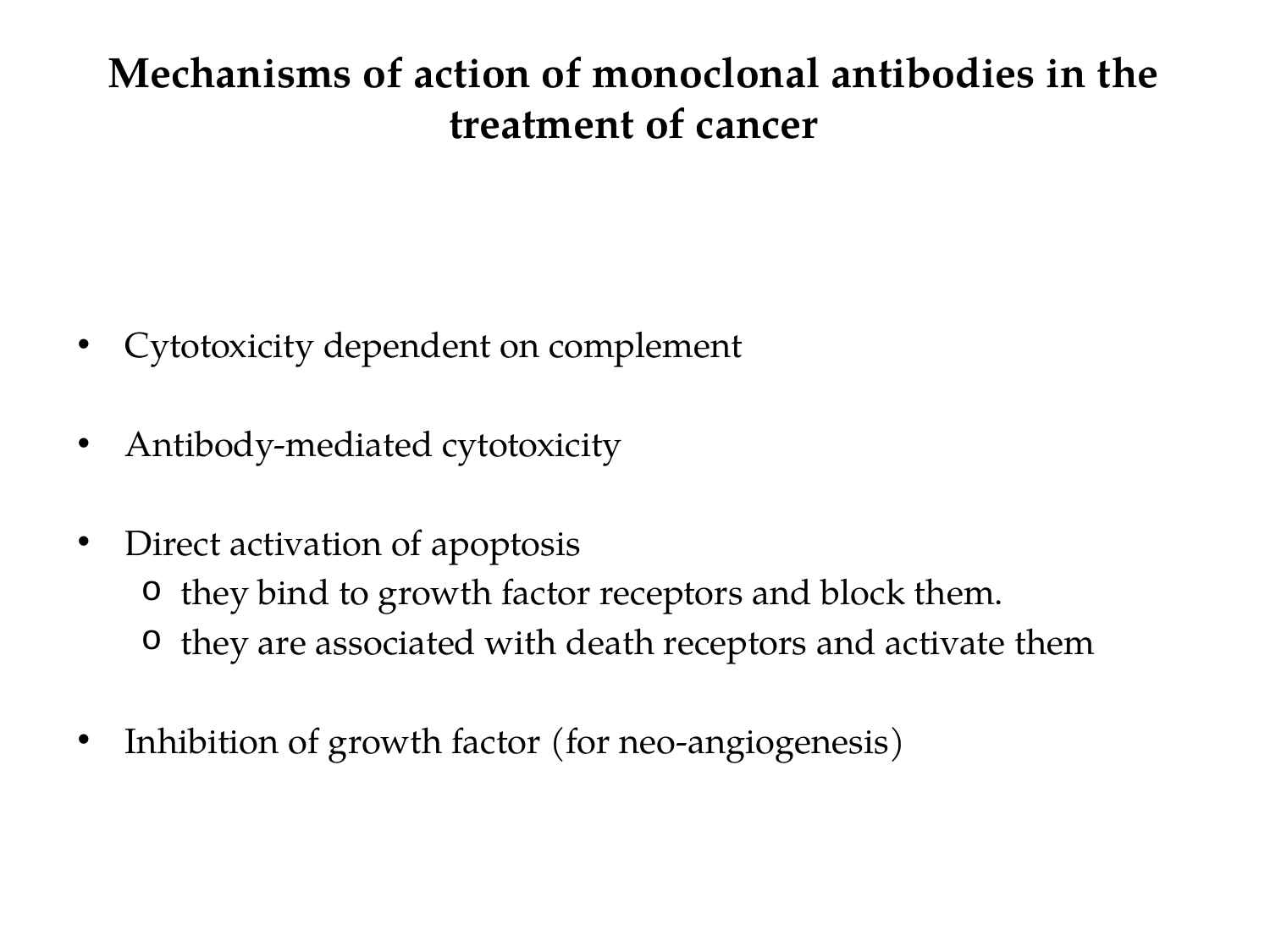

# Mechanisms of action of monoclonal antibodies in the treatment of cancer
Cytotoxicity dependent on complement

Antibody-mediated cytotoxicity

Direct activation of apoptosis
they bind to growth factor receptors and block them.
they are associated with death receptors and activate them

Inhibition of growth factor (for neo-angiogenesis)